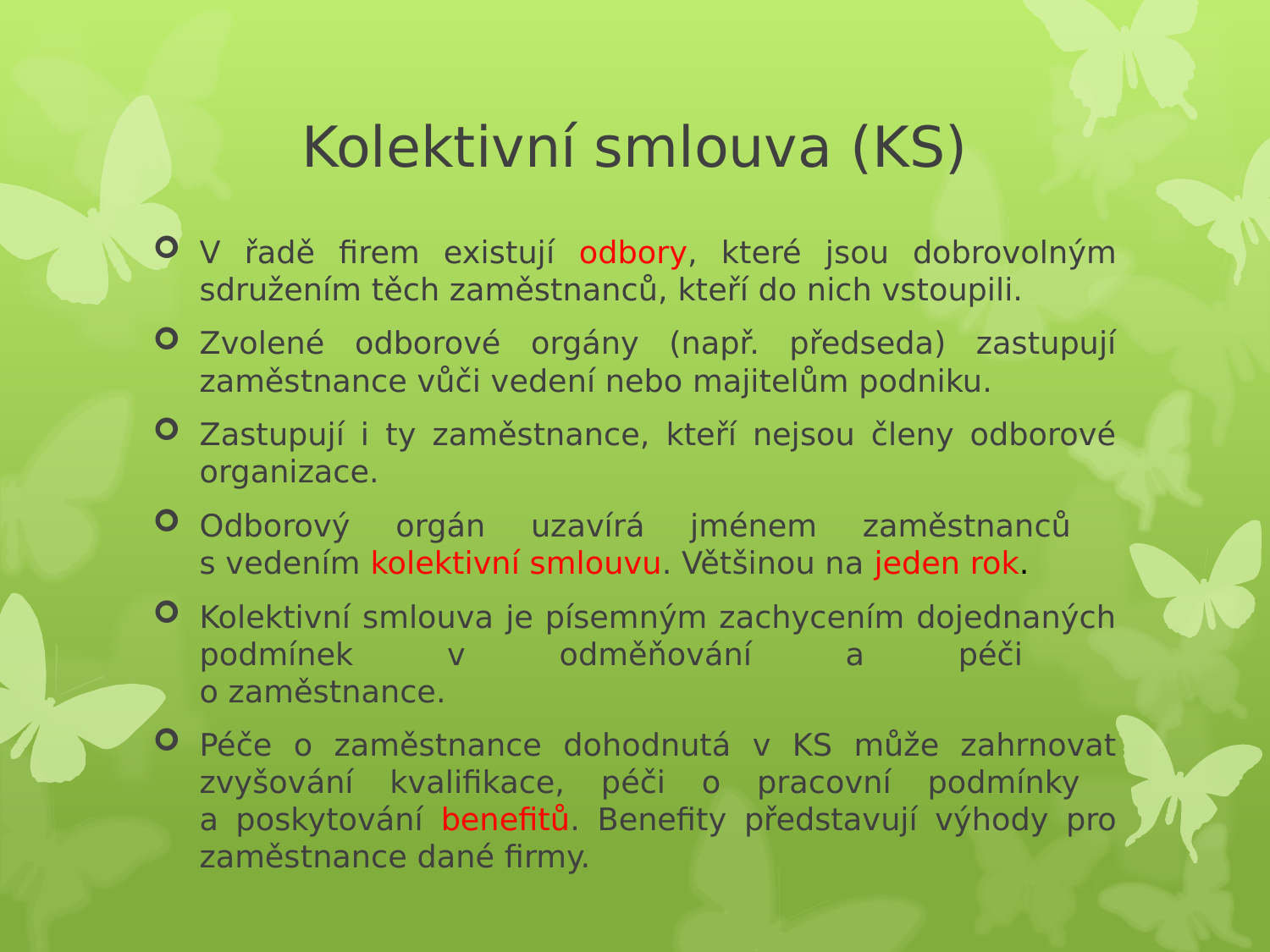

# Kolektivní smlouva (KS)
V řadě firem existují odbory, které jsou dobrovolným sdružením těch zaměstnanců, kteří do nich vstoupili.
Zvolené odborové orgány (např. předseda) zastupují zaměstnance vůči vedení nebo majitelům podniku.
Zastupují i ty zaměstnance, kteří nejsou členy odborové organizace.
Odborový orgán uzavírá jménem zaměstnanců
s vedením kolektivní smlouvu. Většinou na jeden rok.
Kolektivní smlouva je písemným zachycením dojednaných podmínek v odměňování a péči
o zaměstnance.
Péče o zaměstnance dohodnutá v KS může zahrnovat zvyšování kvalifikace, péči o pracovní podmínky
a poskytování benefitů. Benefity představují výhody pro zaměstnance dané firmy.